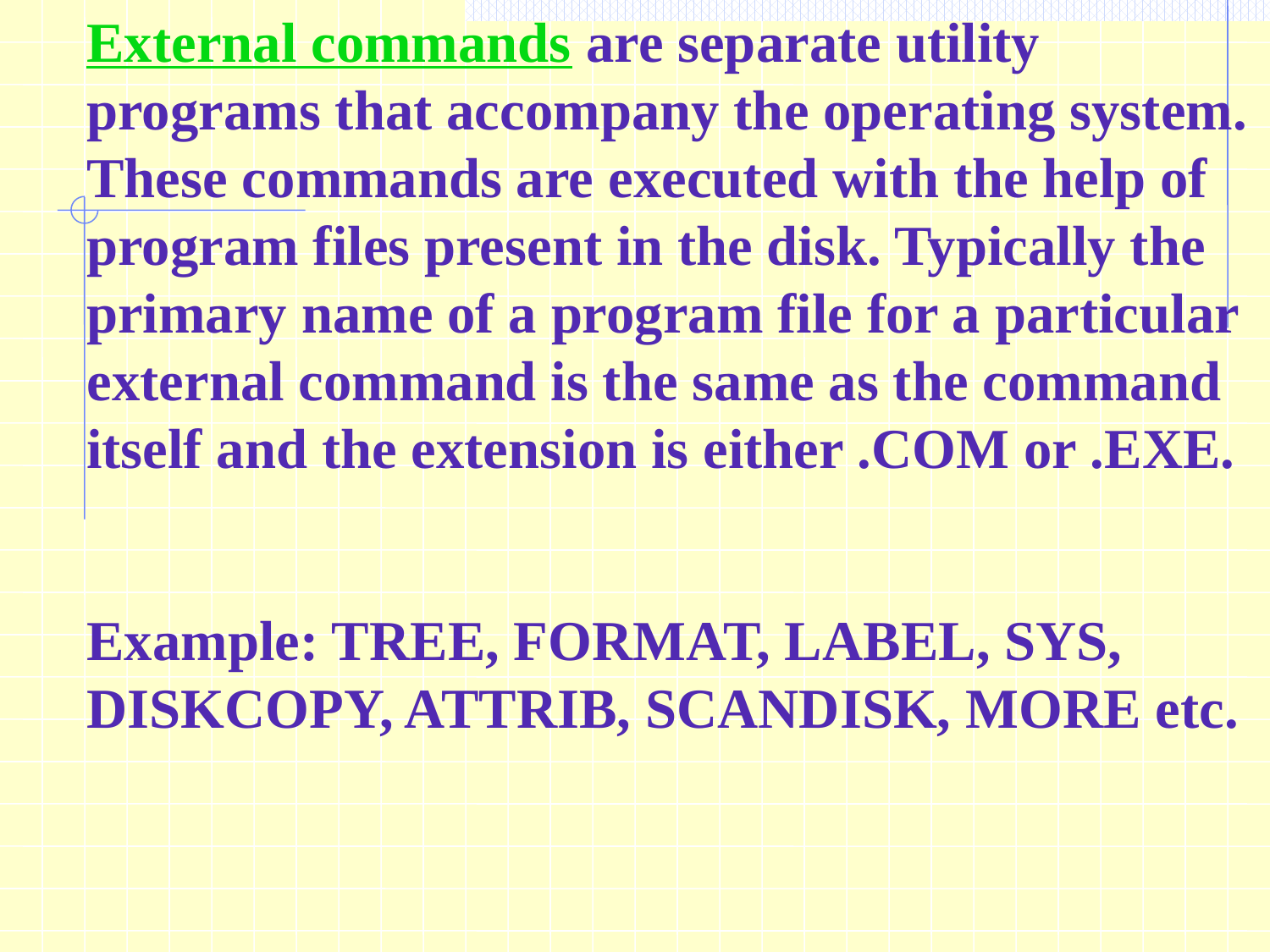

External commands are separate utility programs that accompany the operating system. These commands are executed with the help of program files present in the disk. Typically the primary name of a program file for a particular external command is the same as the command itself and the extension is either .COM or .EXE.

Example: TREE, FORMAT, LABEL, SYS, DISKCOPY, ATTRIB, SCANDISK, MORE etc.